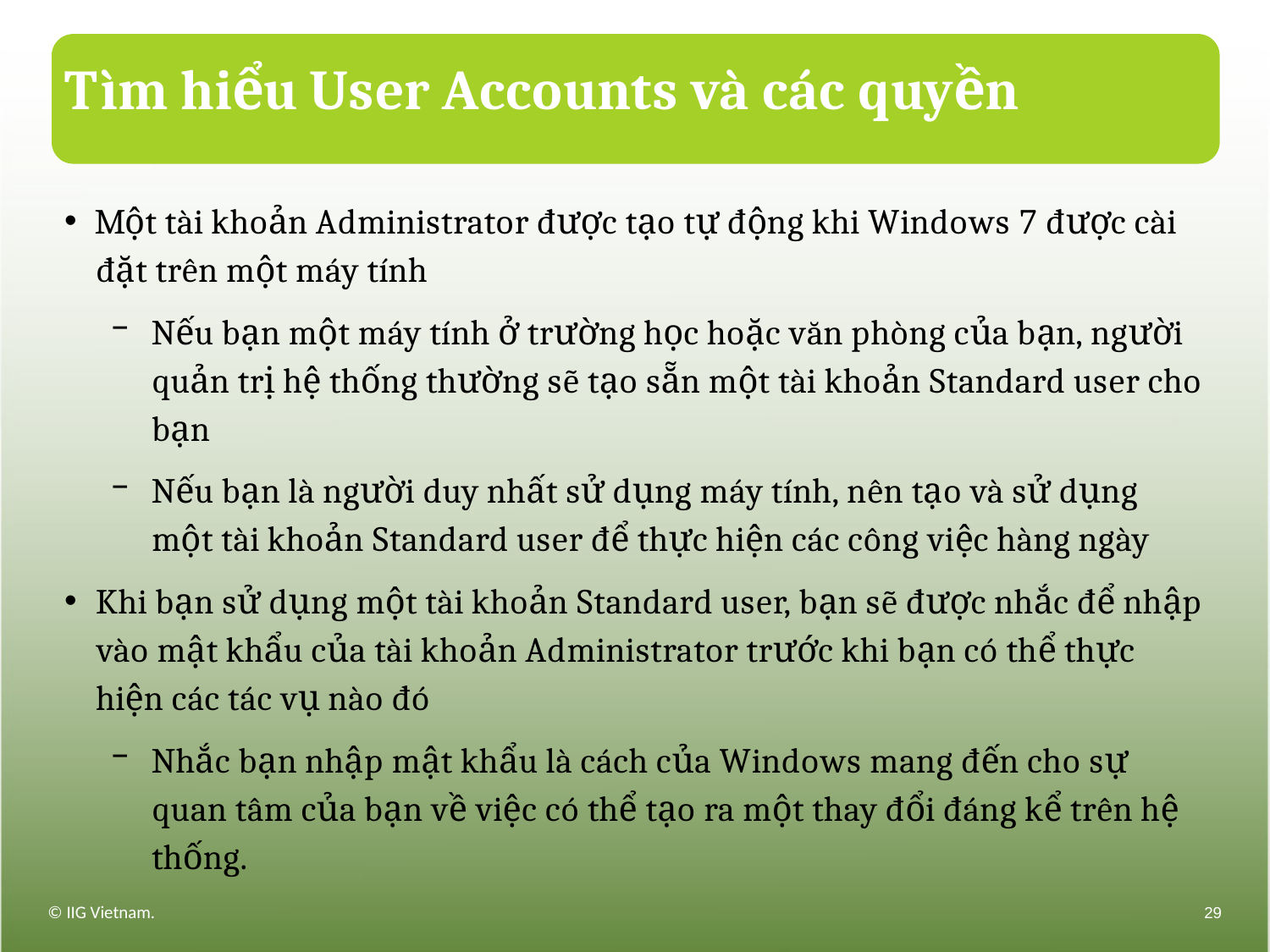

# Tìm hiểu User Accounts và các quyền
Một tài khoản Administrator được tạo tự động khi Windows 7 được cài đặt trên một máy tính
Nếu bạn một máy tính ở trường học hoặc văn phòng của bạn, người quản trị hệ thống thường sẽ tạo sẵn một tài khoản Standard user cho bạn
Nếu bạn là người duy nhất sử dụng máy tính, nên tạo và sử dụng một tài khoản Standard user để thực hiện các công việc hàng ngày
Khi bạn sử dụng một tài khoản Standard user, bạn sẽ được nhắc để nhập vào mật khẩu của tài khoản Administrator trước khi bạn có thể thực hiện các tác vụ nào đó
Nhắc bạn nhập mật khẩu là cách của Windows mang đến cho sự quan tâm của bạn về việc có thể tạo ra một thay đổi đáng kể trên hệ thống.
© IIG Vietnam.
29